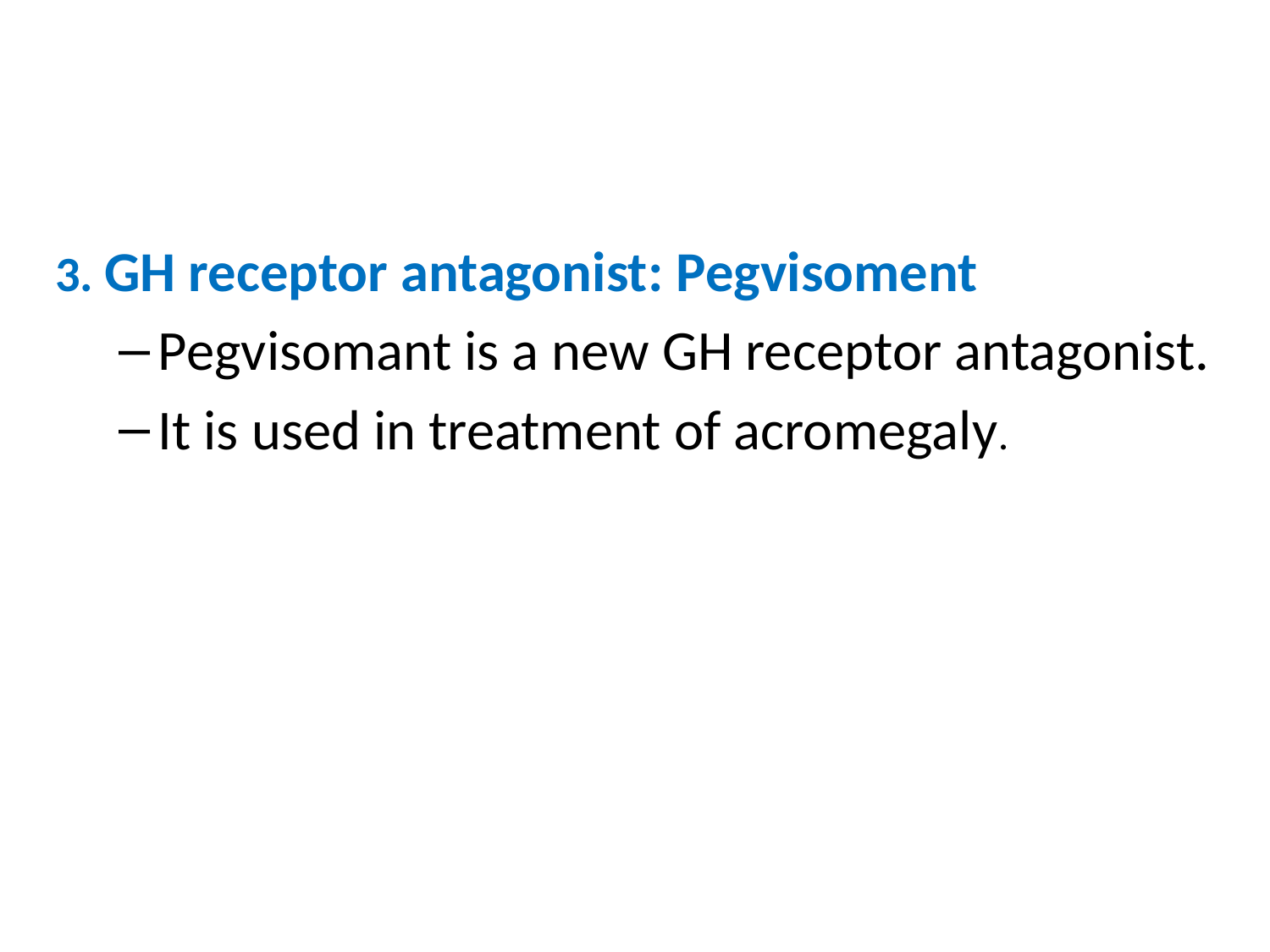

#
3. GH receptor antagonist: Pegvisoment
Pegvisomant is a new GH receptor antagonist.
It is used in treatment of acromegaly.